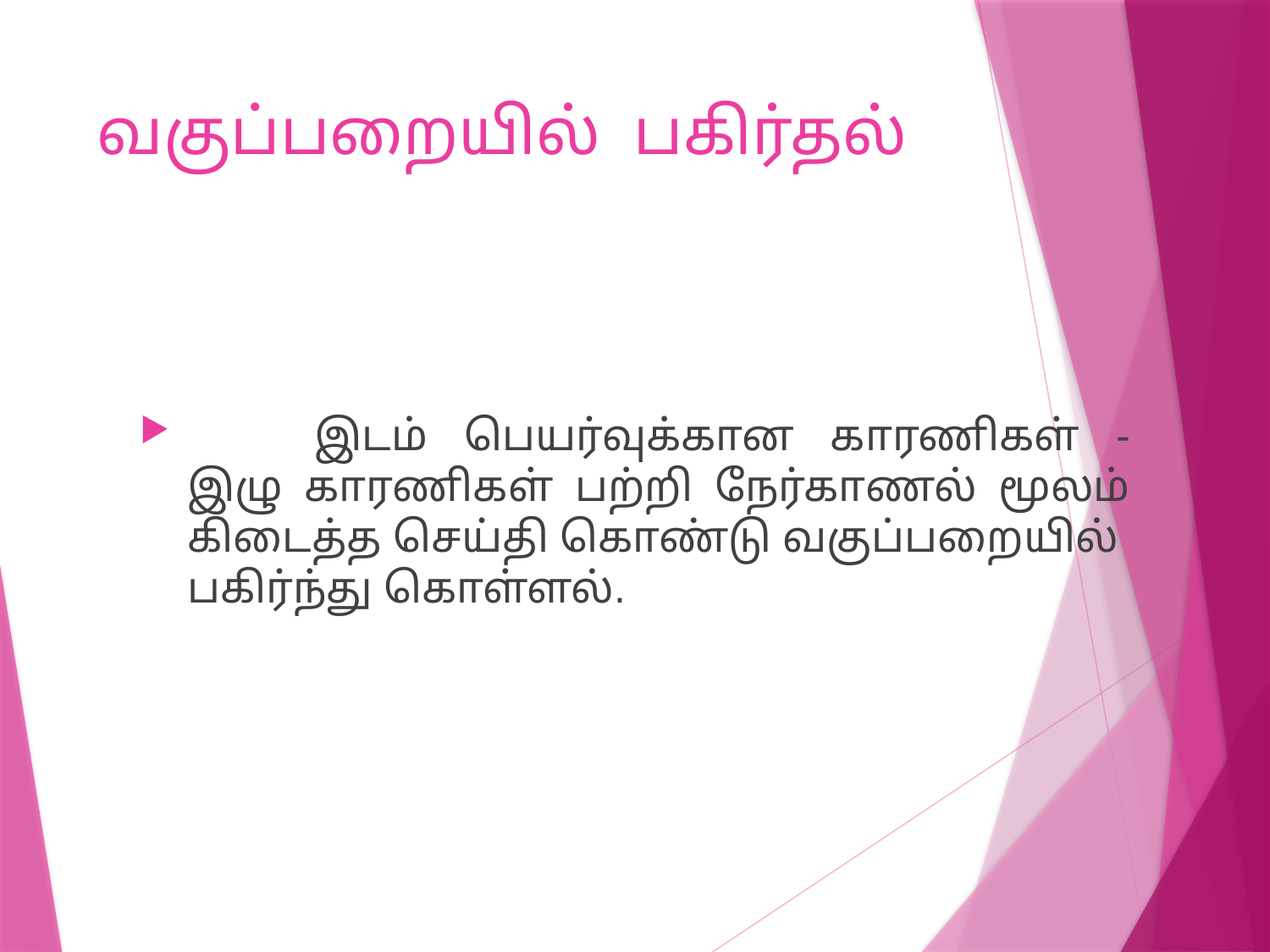

# வகுப்பறையில்  பகிர்தல்
	இடம் பெயர்வுக்கான காரணிகள் - இழு காரணிகள் பற்றி நேர்காணல் மூலம் கிடைத்த செய்தி கொண்டு வகுப்பறையில்  பகிர்ந்து கொள்ளல்.